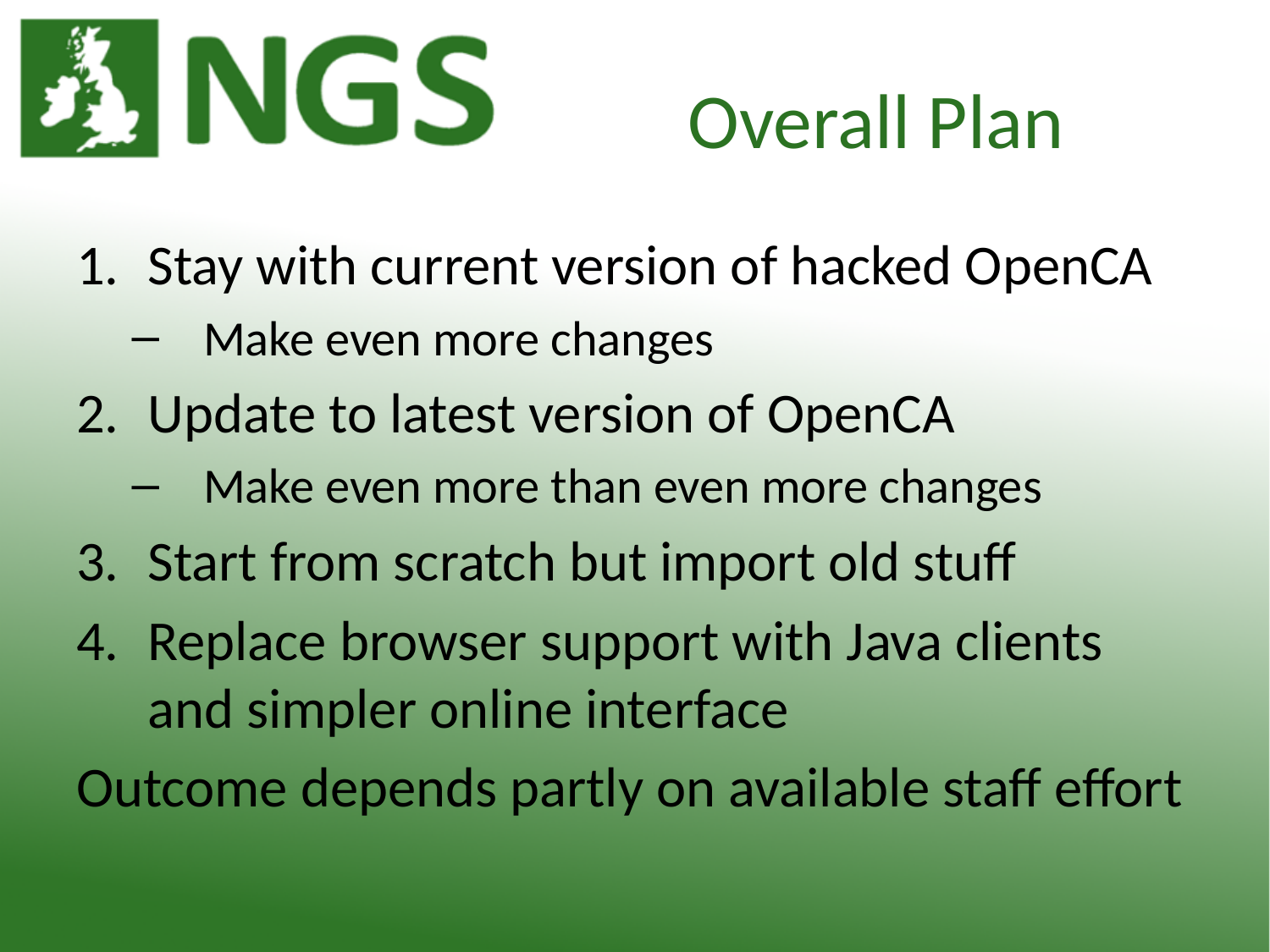

# Overall Plan
Stay with current version of hacked OpenCA
Make even more changes
Update to latest version of OpenCA
Make even more than even more changes
Start from scratch but import old stuff
Replace browser support with Java clients and simpler online interface
Outcome depends partly on available staff effort